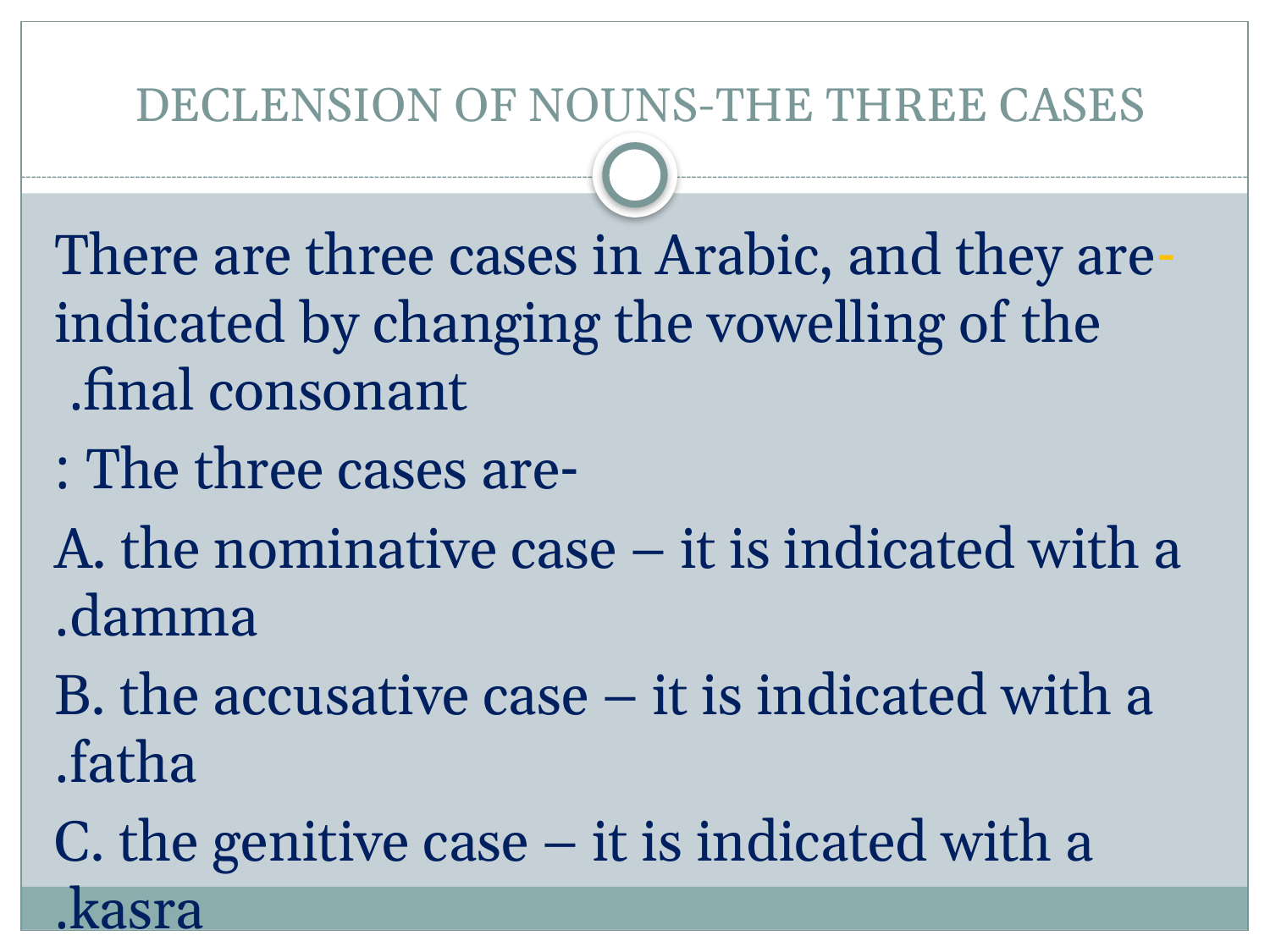

# DECLENSION OF NOUNS-THE THREE CASES
-There are three cases in Arabic, and they are indicated by changing the vowelling of the final consonant.
-The three cases are :
A. the nominative case – it is indicated with a damma.
B. the accusative case – it is indicated with a fatha.
C. the genitive case – it is indicated with a kasra.